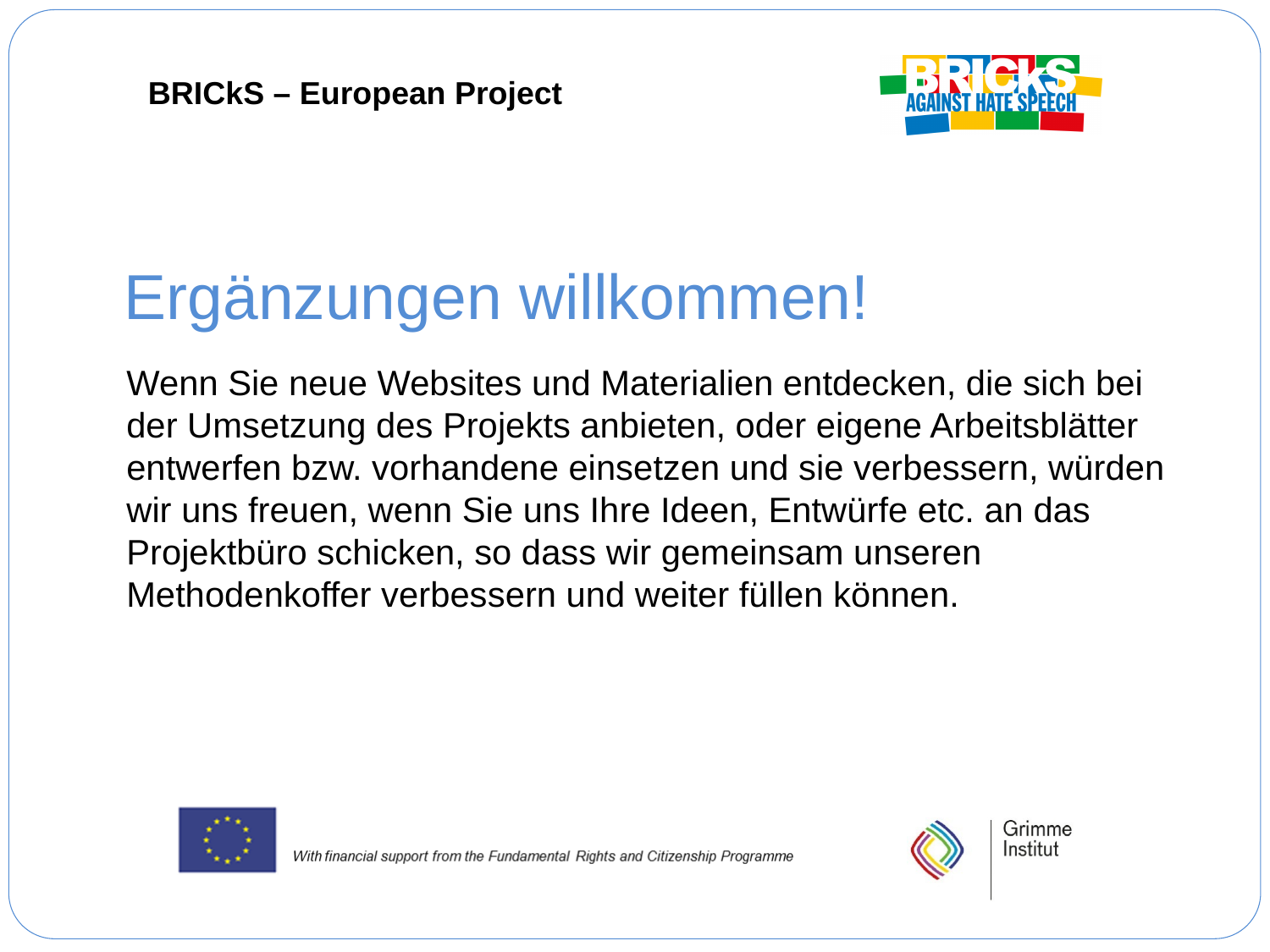

Ergänzungen willkommen!
Wenn Sie neue Websites und Materialien entdecken, die sich bei der Umsetzung des Projekts anbieten, oder eigene Arbeitsblätter entwerfen bzw. vorhandene einsetzen und sie verbessern, würden wir uns freuen, wenn Sie uns Ihre Ideen, Entwürfe etc. an das Projektbüro schicken, so dass wir gemeinsam unseren Methodenkoffer verbessern und weiter füllen können.